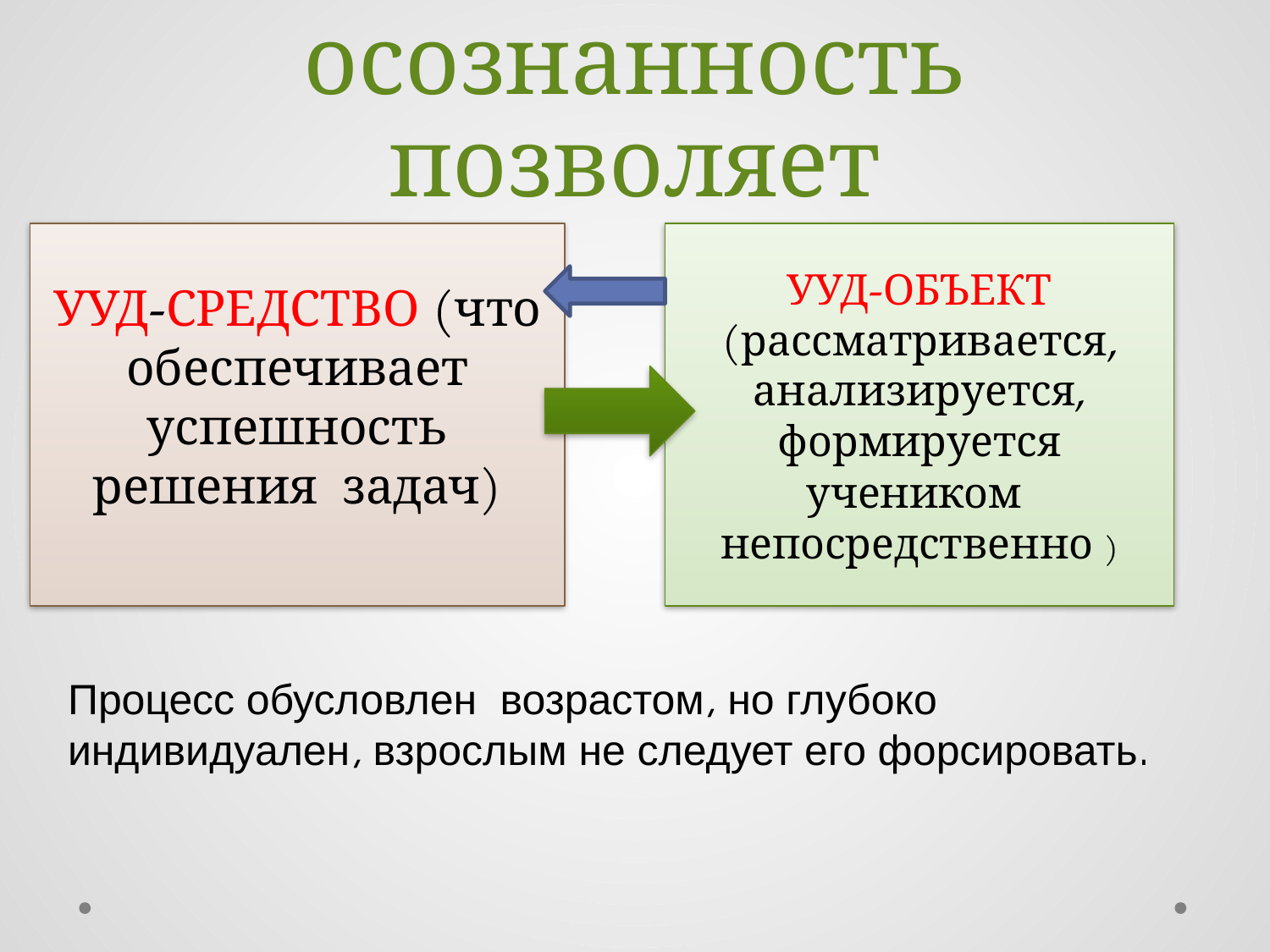

# осознанность позволяет

УУД-СРЕДСТВО (что обеспечивает успешность решения  задач)

УУД-ОБЪЕКТ (рассматривается, анализируется, формируется учеником  непосредственно )

Процесс обусловлен  возрастом, но глубоко индивидуален, взрослым не следует его форсировать.